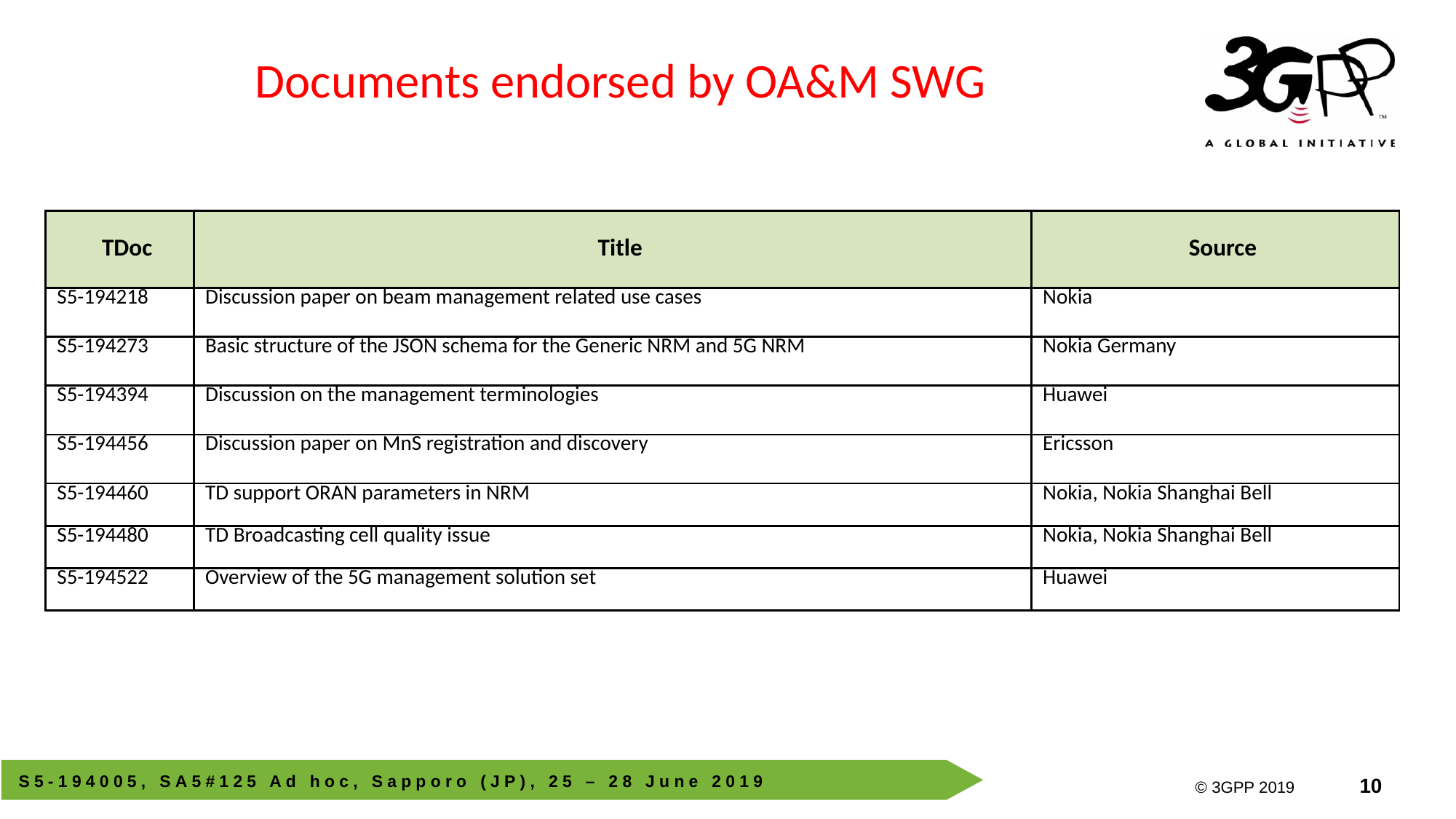

Documents endorsed by OA&M SWG
| TDoc | Title | Source |
| --- | --- | --- |
| S5-194218 | Discussion paper on beam management related use cases | Nokia |
| S5-194273 | Basic structure of the JSON schema for the Generic NRM and 5G NRM | Nokia Germany |
| S5-194394 | Discussion on the management terminologies | Huawei |
| S5-194456 | Discussion paper on MnS registration and discovery | Ericsson |
| S5-194460 | TD support ORAN parameters in NRM | Nokia, Nokia Shanghai Bell |
| S5-194480 | TD Broadcasting cell quality issue | Nokia, Nokia Shanghai Bell |
| S5-194522 | Overview of the 5G management solution set | Huawei |